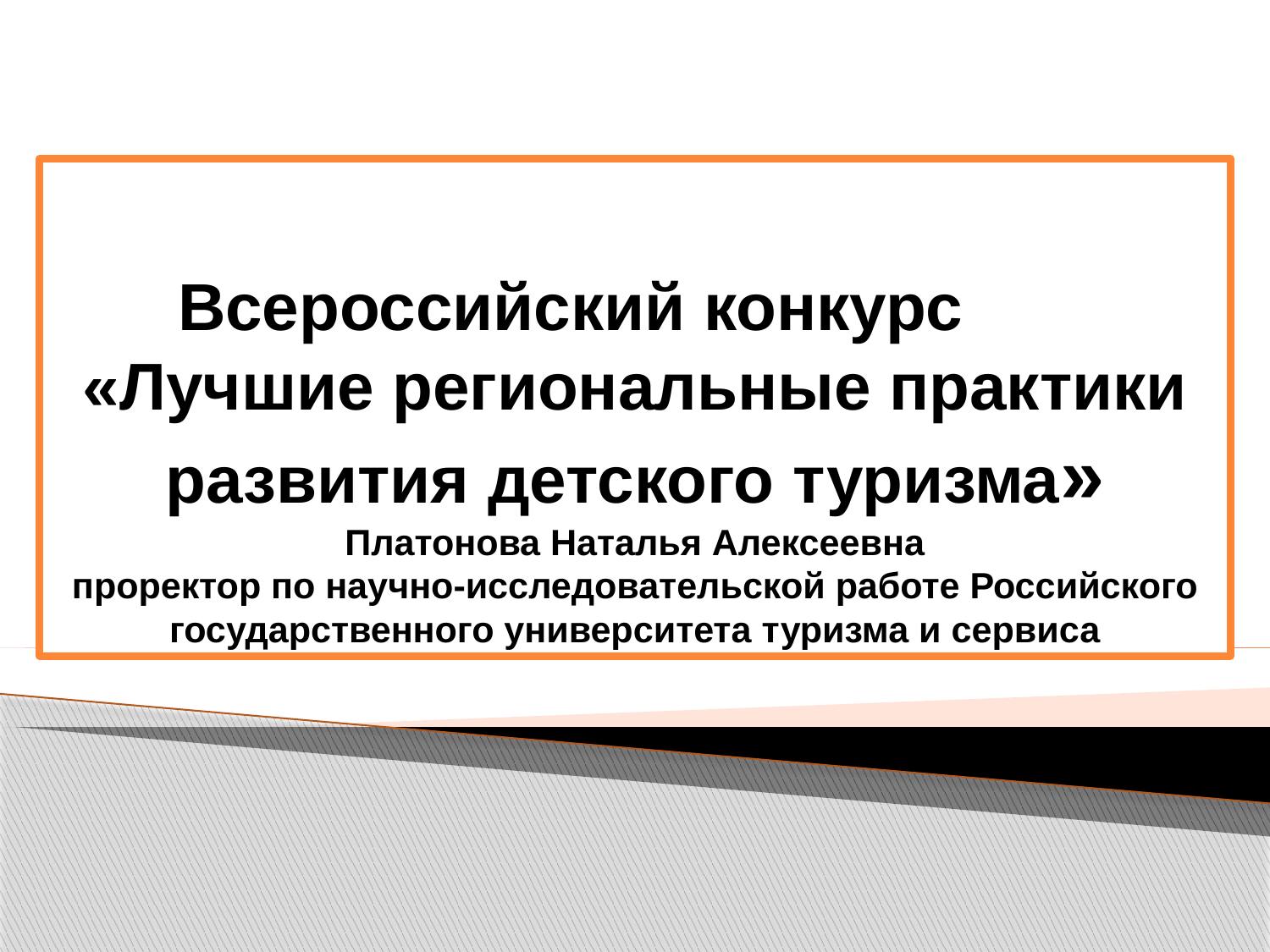

# Всероссийский конкурс        «Лучшие региональные практики развития детского туризма» Платонова Наталья Алексеевна проректор по научно-исследовательской работе Российского государственного университета туризма и сервиса